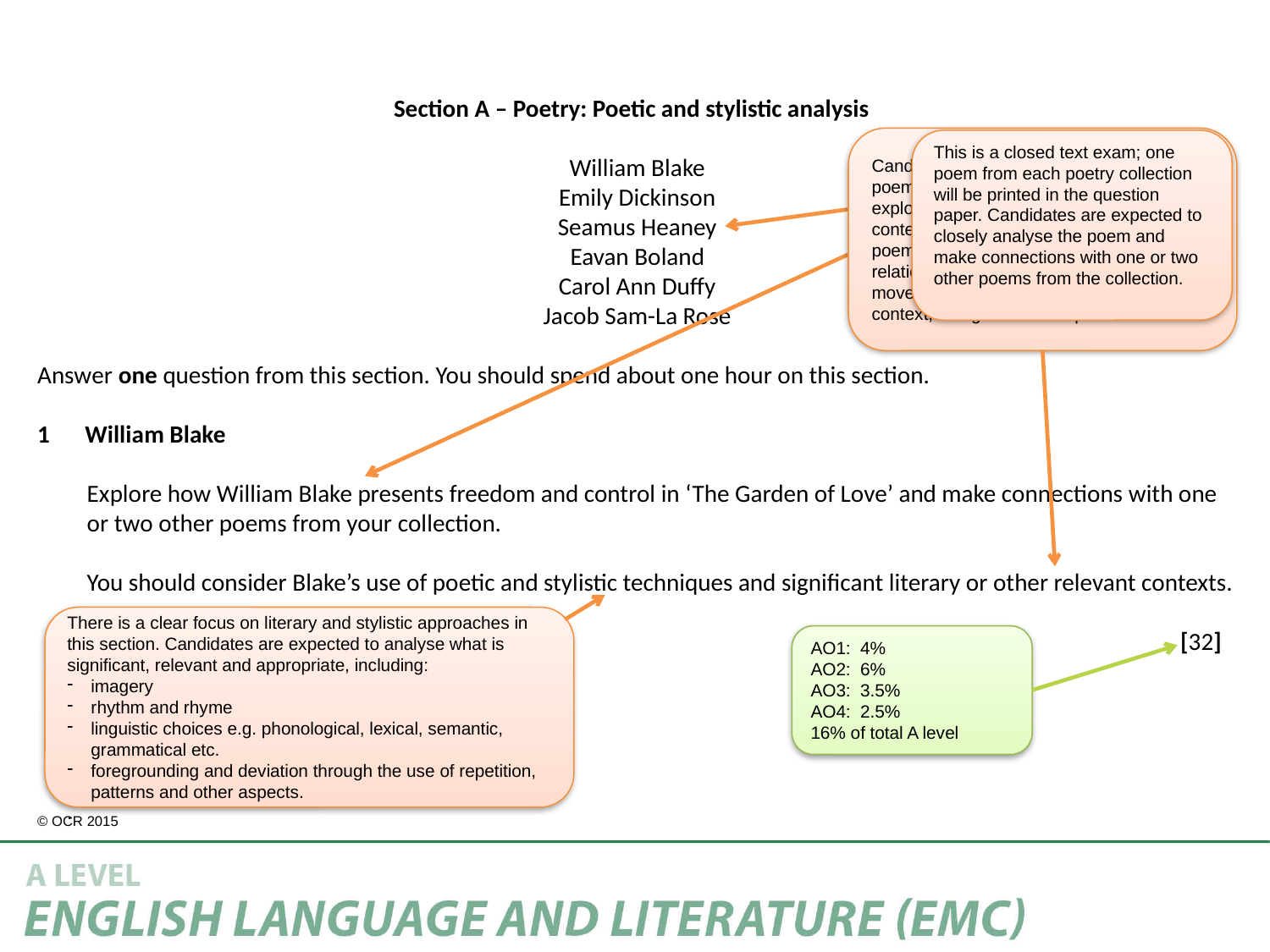

Section A – Poetry: Poetic and stylistic analysis

William Blake
Emily Dickinson
Seamus Heaney
Eavan Boland
Carol Ann Duffy
Jacob Sam-La Rose

Answer one question from this section. You should spend about one hour on this section.

William Blake

         Explore how William Blake presents freedom and control in ‘The Garden of Love’ and make connections with one
         or two other poems from your collection.

         You should consider Blake’s use of poetic and stylistic techniques and significant literary or other relevant contexts.

									[32]
Candidates consider how the context of the poem’s production contributes to meaning, exploring literary, cultural and stylistic contexts. For example, the context of the poem within the wider collection, its relationship to poetic traditions or movements, the historical or religious context, or significance of place and time.
This is a closed text exam; one poem from each poetry collection will be printed in the question paper. Candidates are expected to closely analyse the poem and make connections with one or two other poems from the collection.

In Section A there are six poets to choose one from.
Each poetry collection consists of 15 poems.

There is a clear focus on literary and stylistic approaches in this section. Candidates are expected to analyse what is significant, relevant and appropriate, including:
imagery
rhythm and rhyme
linguistic choices e.g. phonological, lexical, semantic, grammatical etc.
foregrounding and deviation through the use of repetition, patterns and other aspects.
.

AO1:  4%
AO2:  6%
AO3:  3.5%
AO4:  2.5%
16% of total A level